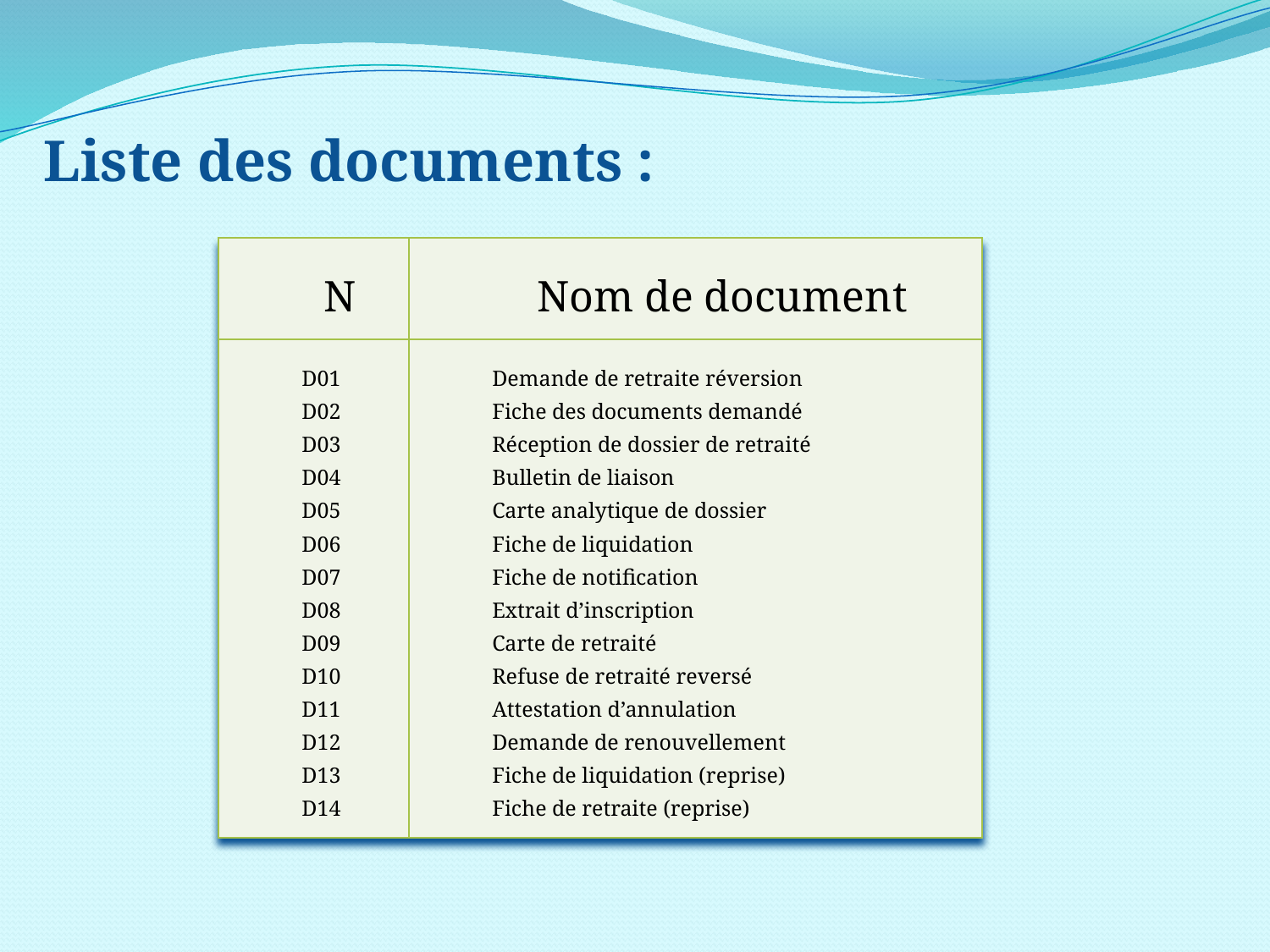

#
Liste des documents :

| N | Nom de document |
| --- | --- |
| D01 D02 D03 D04 D05 D06 D07 D08 D09 D10 D11 D12 D13 D14 | Demande de retraite réversion Fiche des documents demandé Réception de dossier de retraité Bulletin de liaison Carte analytique de dossier Fiche de liquidation Fiche de notification Extrait d’inscription Carte de retraité Refuse de retraité reversé Attestation d’annulation Demande de renouvellement Fiche de liquidation (reprise) Fiche de retraite (reprise) |